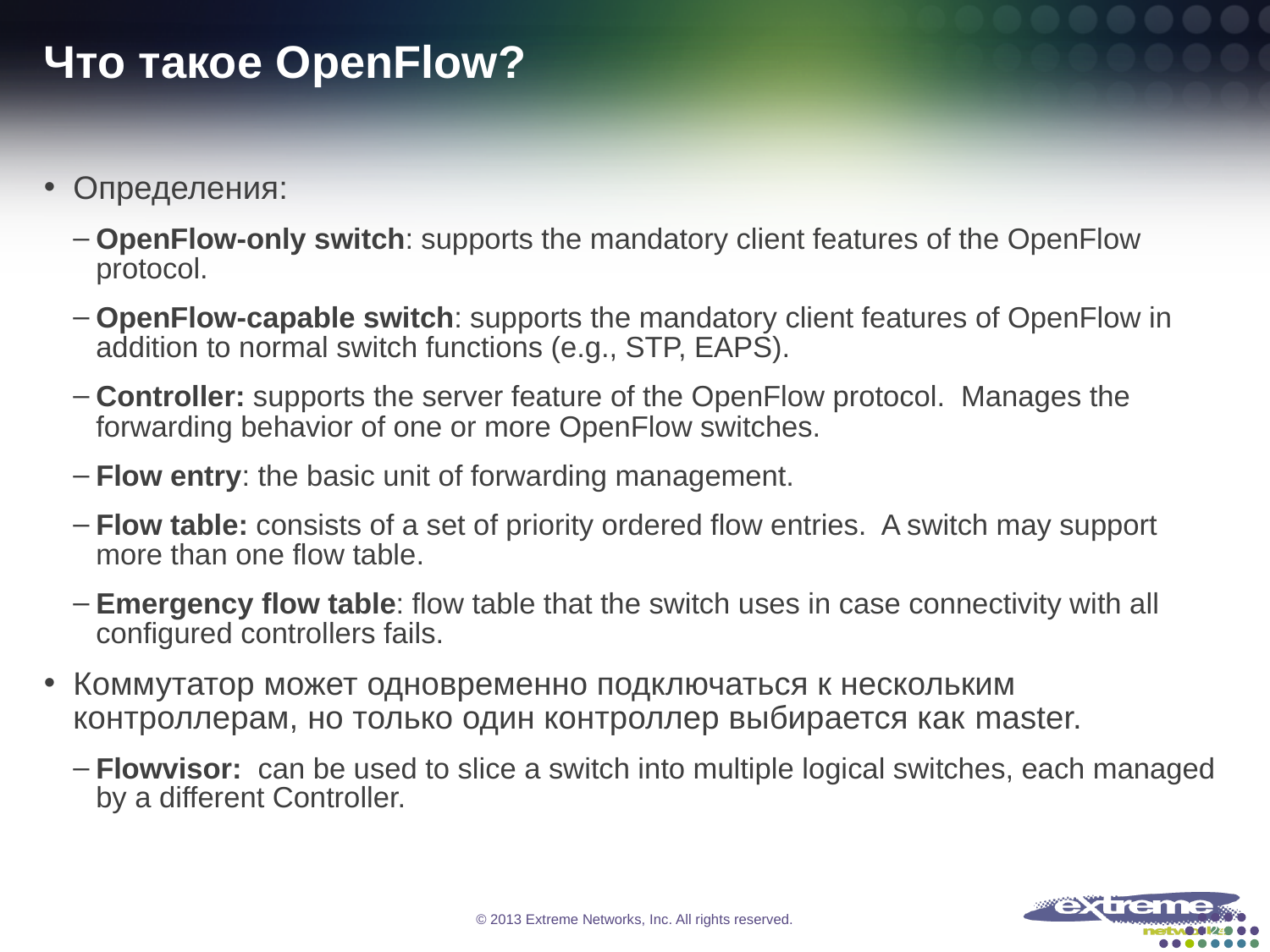

# Что такое OpenFlow?

Определения:
OpenFlow-only switch: supports the mandatory client features of the OpenFlow protocol.
OpenFlow-capable switch: supports the mandatory client features of OpenFlow in addition to normal switch functions (e.g., STP, EAPS).
Controller: supports the server feature of the OpenFlow protocol.  Manages the forwarding behavior of one or more OpenFlow switches.
Flow entry: the basic unit of forwarding management.
Flow table: consists of a set of priority ordered flow entries.  A switch may support more than one flow table.
Emergency flow table: flow table that the switch uses in case connectivity with all configured controllers fails.
Коммутатор может одновременно подключаться к нескольким контроллерам, но только один контроллер выбирается как master.
Flowvisor:  can be used to slice a switch into multiple logical switches, each managed by a different Controller.
124